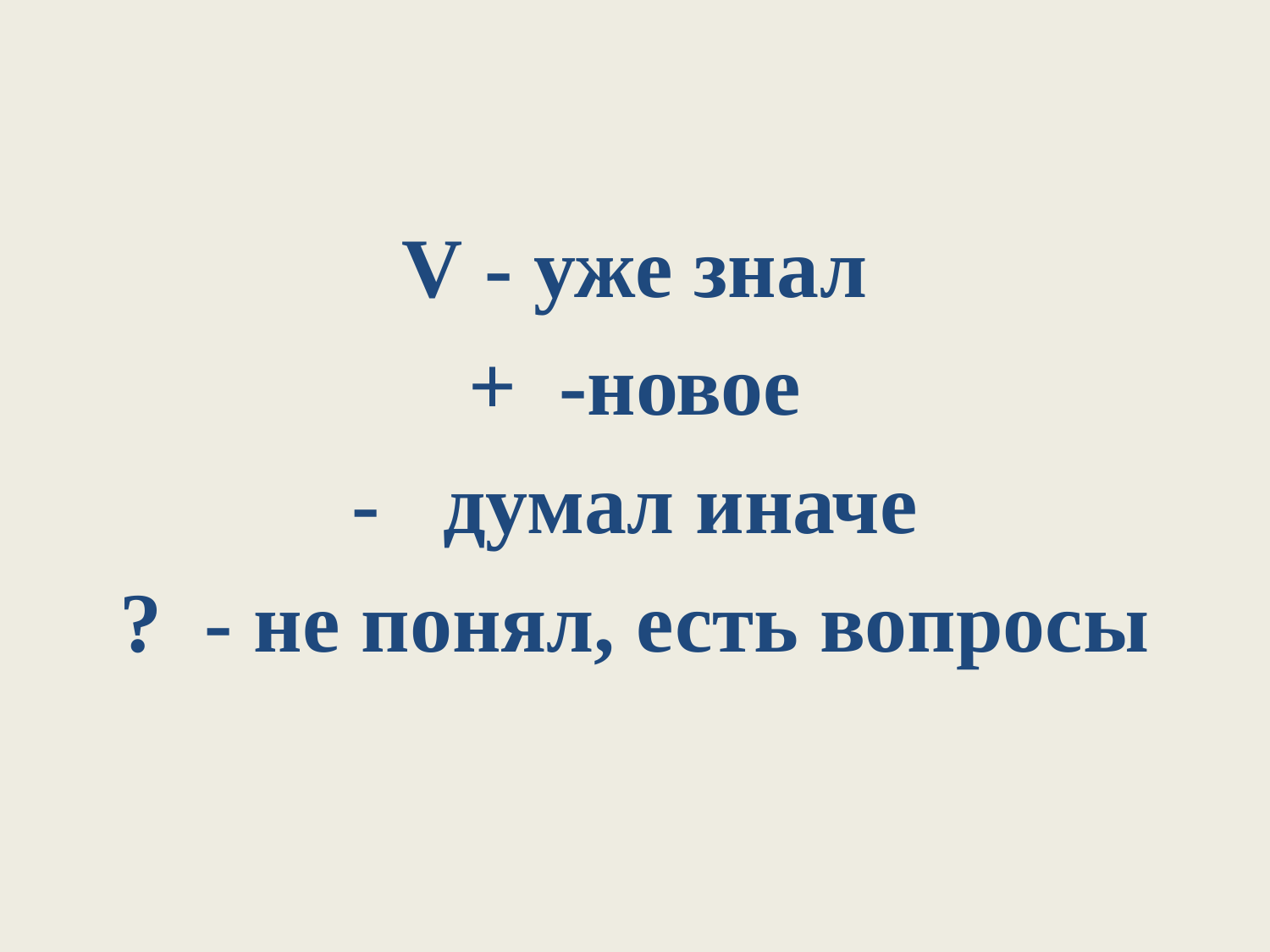

#
V - уже знал
+  -новое
-   думал иначе
?  - не понял, есть вопросы